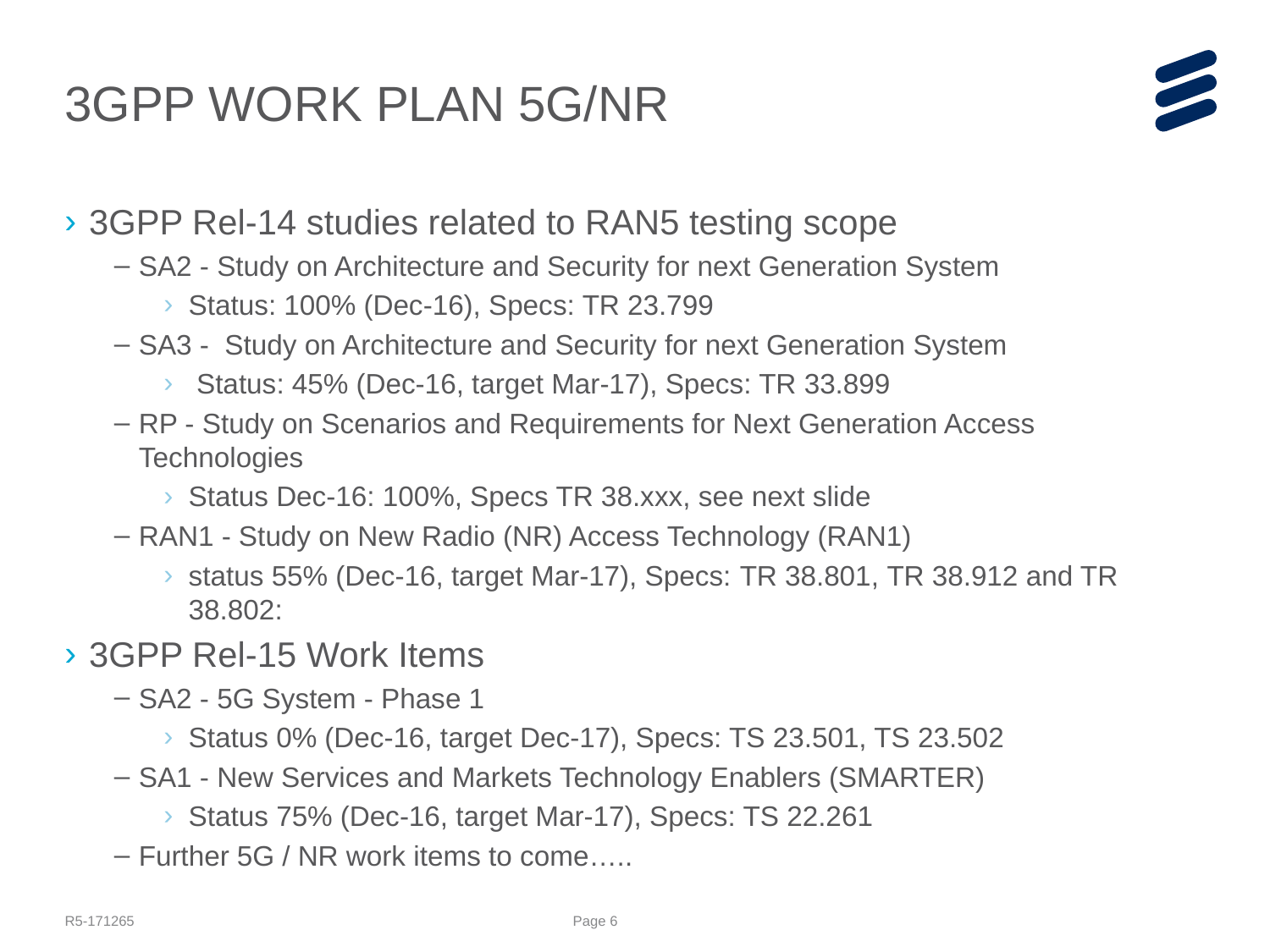

# 3GPP WORK PLAN 5G/NR
3GPP Rel-14 studies related to RAN5 testing scope
SA2 - Study on Architecture and Security for next Generation System
Status: 100% (Dec-16), Specs: TR 23.799
SA3 -  Study on Architecture and Security for next Generation System
 Status: 45% (Dec-16, target Mar-17), Specs: TR 33.899
RP - Study on Scenarios and Requirements for Next Generation Access Technologies
Status Dec-16: 100%, Specs TR 38.xxx, see next slide
RAN1 - Study on New Radio (NR) Access Technology (RAN1)
status 55% (Dec-16, target Mar-17), Specs: TR 38.801, TR 38.912 and TR 38.802:
3GPP Rel-15 Work Items
SA2 - 5G System - Phase 1
Status 0% (Dec-16, target Dec-17), Specs: TS 23.501, TS 23.502
SA1 - New Services and Markets Technology Enablers (SMARTER)
Status 75% (Dec-16, target Mar-17), Specs: TS 22.261
Further 5G / NR work items to come…..